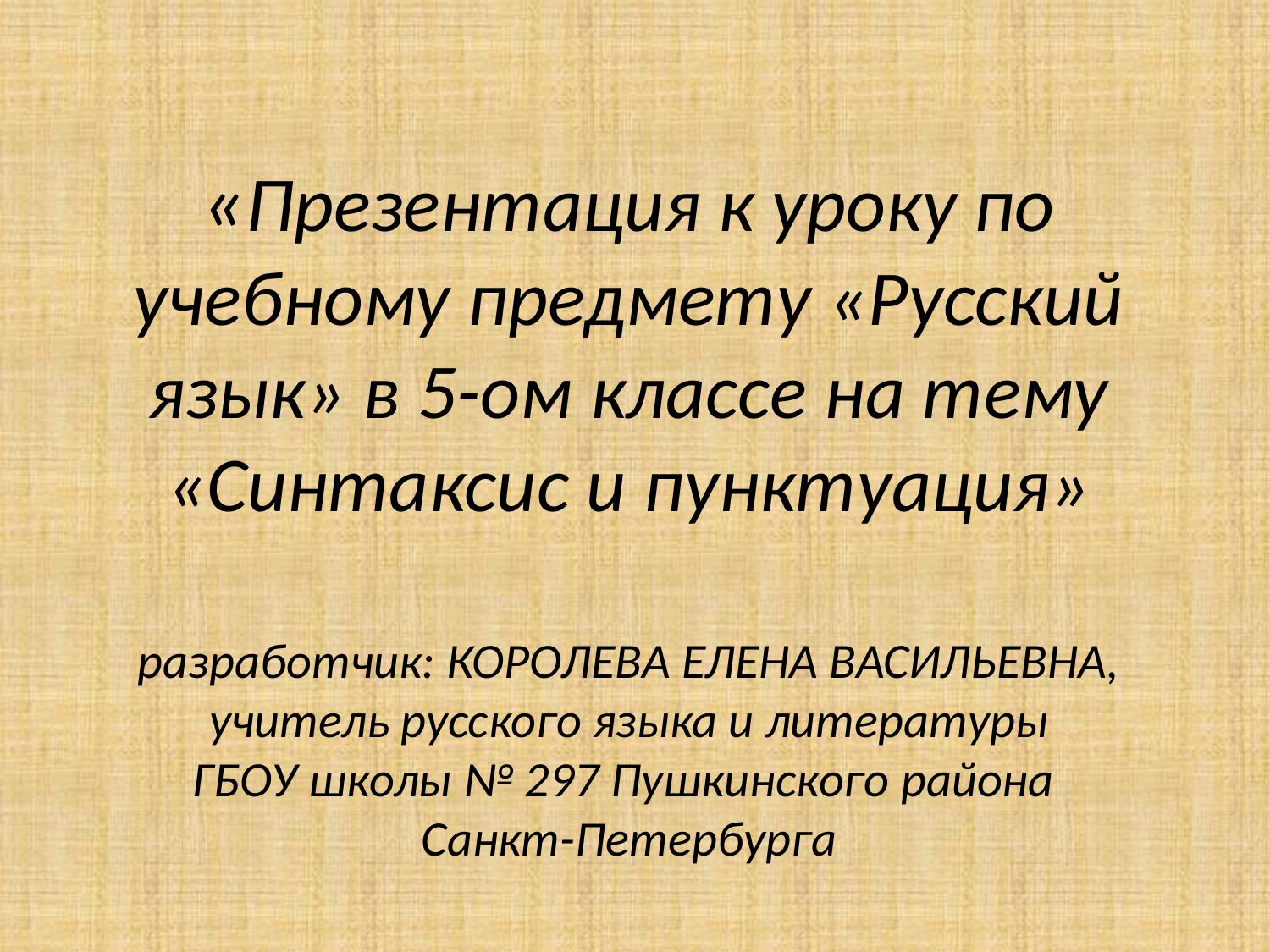

# «Презентация к уроку по учебному предмету «Русский язык» в 5-ом классе на тему «Синтаксис и пунктуация» разработчик: КОРОЛЕВА ЕЛЕНА ВАСИЛЬЕВНА, учитель русского языка и литературы ГБОУ школы № 297 Пушкинского района Санкт-Петербурга